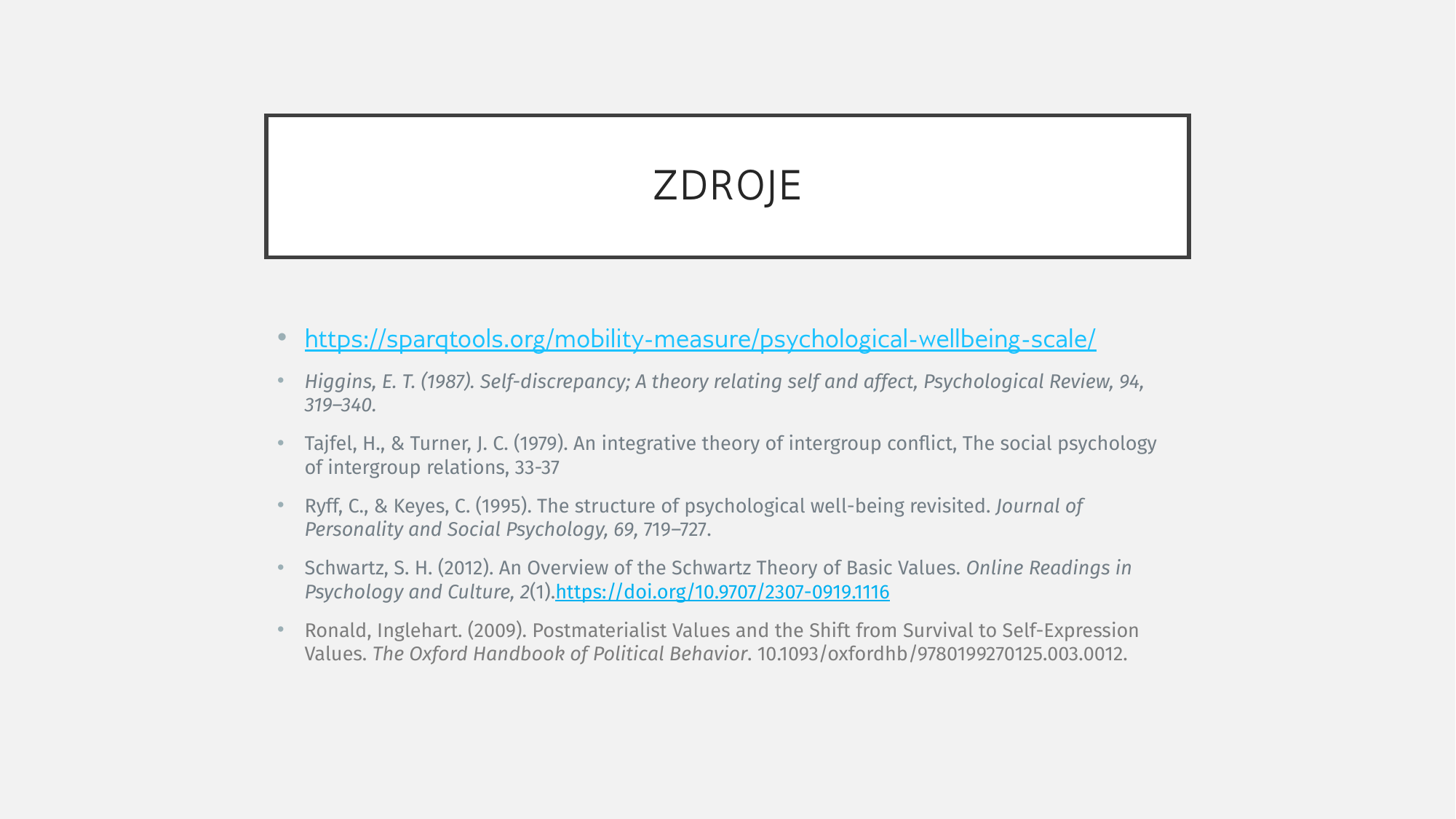

# Zdroje
https://sparqtools.org/mobility-measure/psychological-wellbeing-scale/
Higgins, E. T. (1987). Self-discrepancy; A theory relating self and affect, Psychological Review, 94, 319–340.
Tajfel, H., & Turner, J. C. (1979). An integrative theory of intergroup conflict, The social psychology of intergroup relations, 33-37
Ryff, C., & Keyes, C. (1995). The structure of psychological well-being revisited. Journal of Personality and Social Psychology, 69, 719–727.
Schwartz, S. H. (2012). An Overview of the Schwartz Theory of Basic Values. Online Readings in Psychology and Culture, 2(1).https://doi.org/10.9707/2307-0919.1116
Ronald, Inglehart. (2009). Postmaterialist Values and the Shift from Survival to Self-Expression Values. The Oxford Handbook of Political Behavior. 10.1093/oxfordhb/9780199270125.003.0012.